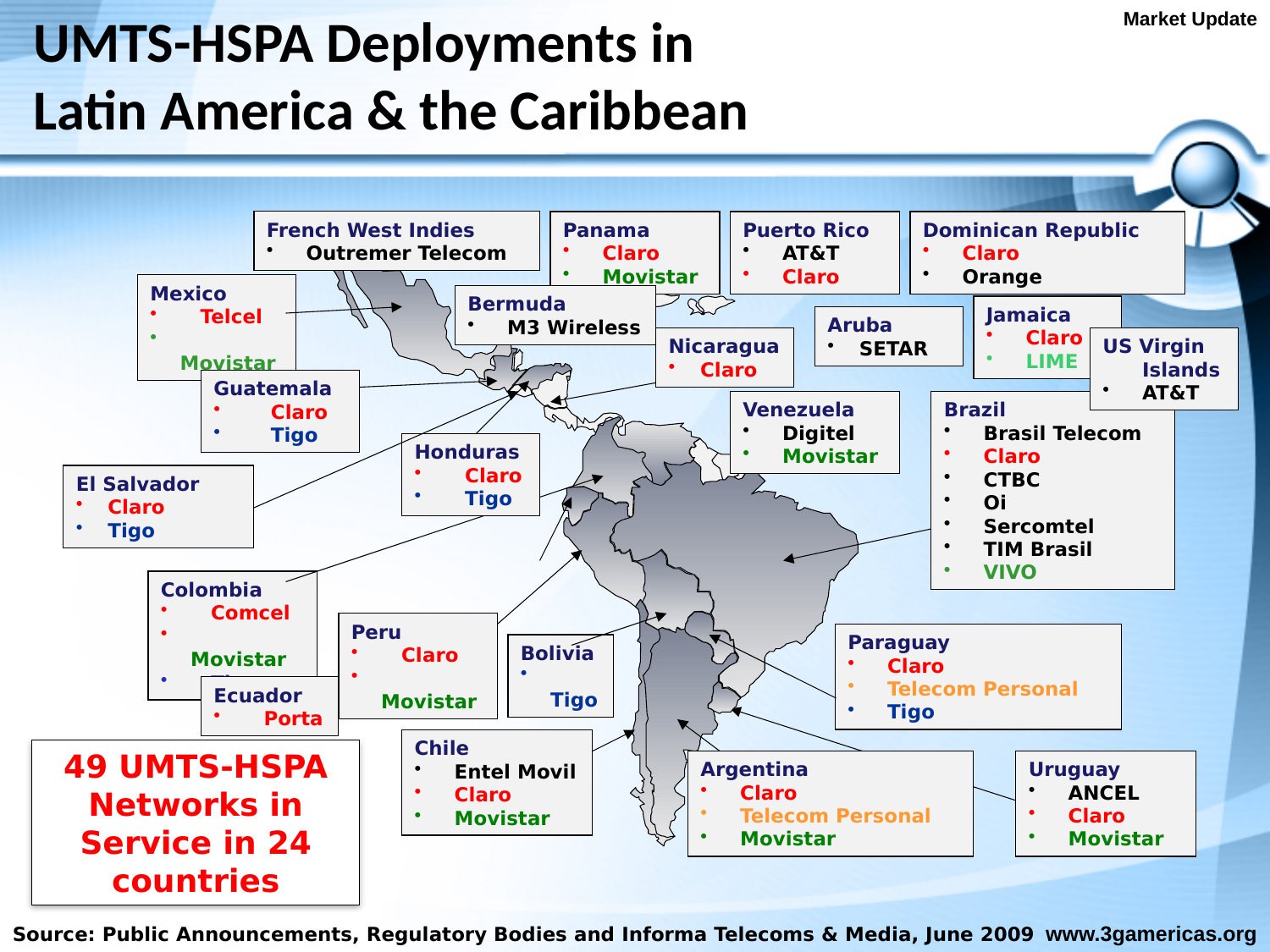

UMTS-HSPA Deployments in Latin America & the Caribbean
Market Update
French West Indies
Outremer Telecom
Panama
Claro
Movistar
Puerto Rico
AT&T
Claro
Dominican Republic
Claro
Orange

Mexico
   Telcel
   Movistar
Bermuda
M3 Wireless

Jamaica
Claro
LIME

Aruba
SETAR
Nicaragua
Claro
US Virgin Islands
AT&T

Guatemala
    Claro
    Tigo

Venezuela
Digitel
Movistar
Brazil
Brasil Telecom
Claro
CTBC
Oi
Sercomtel
TIM Brasil
VIVO

Honduras
   Claro
   Tigo

El Salvador
Claro
Tigo

Colombia
   Comcel
   Movistar
   Tigo

Peru
   Claro
   Movistar

Paraguay
Claro
Telecom Personal
Tigo

Bolivia
   Tigo

Ecuador
   Porta

Chile
Entel Movil
Claro
Movistar

49 UMTS-HSPA Networks in Service in 24 countries
Argentina
Claro
Telecom Personal
Movistar
Uruguay
ANCEL
Claro
Movistar
www.3gamericas.org
Source: Public Announcements, Regulatory Bodies and Informa Telecoms & Media, June 2009